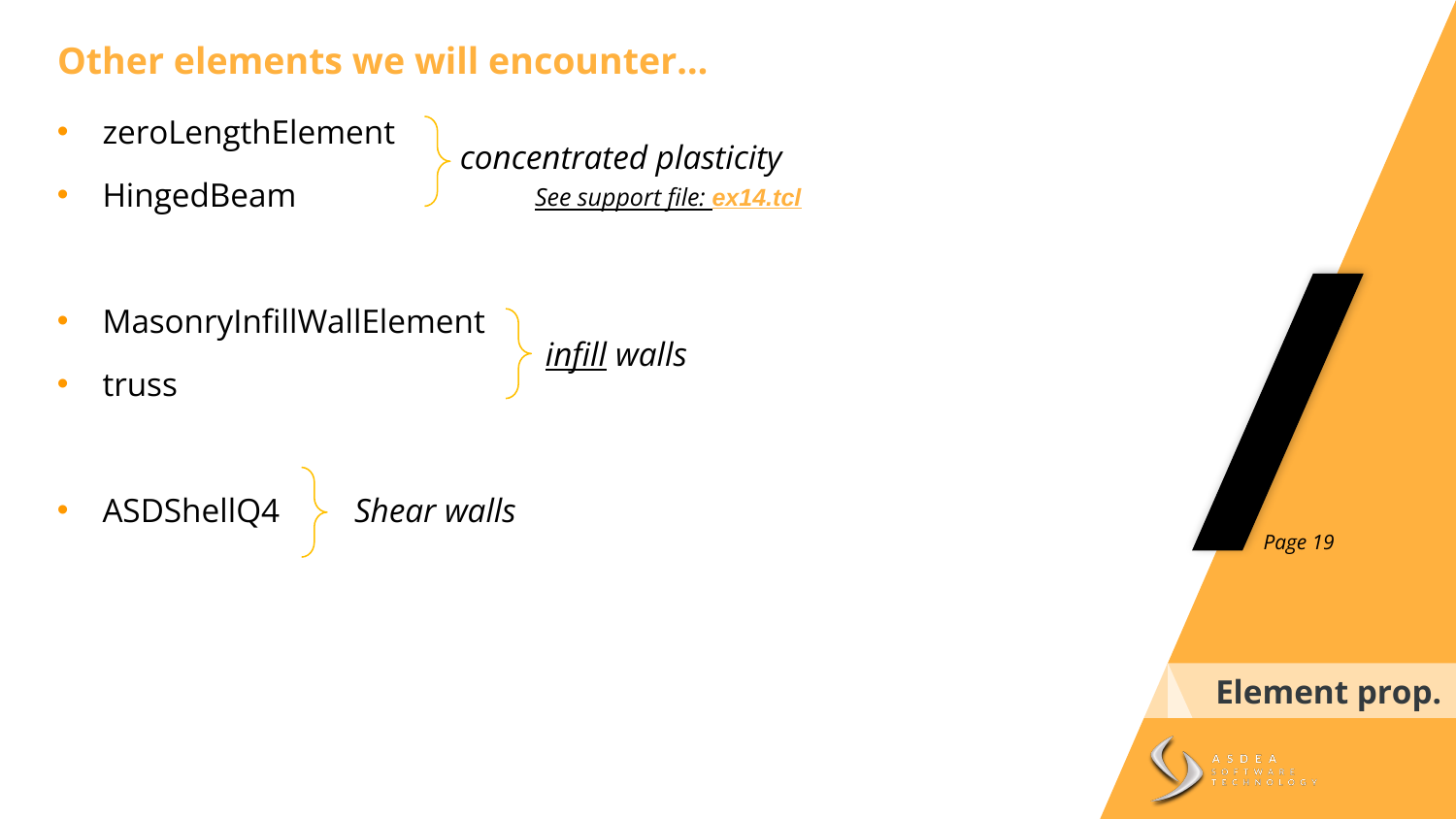

Other elements we will encounter…
zeroLengthElement
HingedBeam

MasonryInfillWallElement
truss

ASDShellQ4

concentrated plasticity
See support file: ex14.tcl

infill walls

Shear walls
Page 19

Element prop.